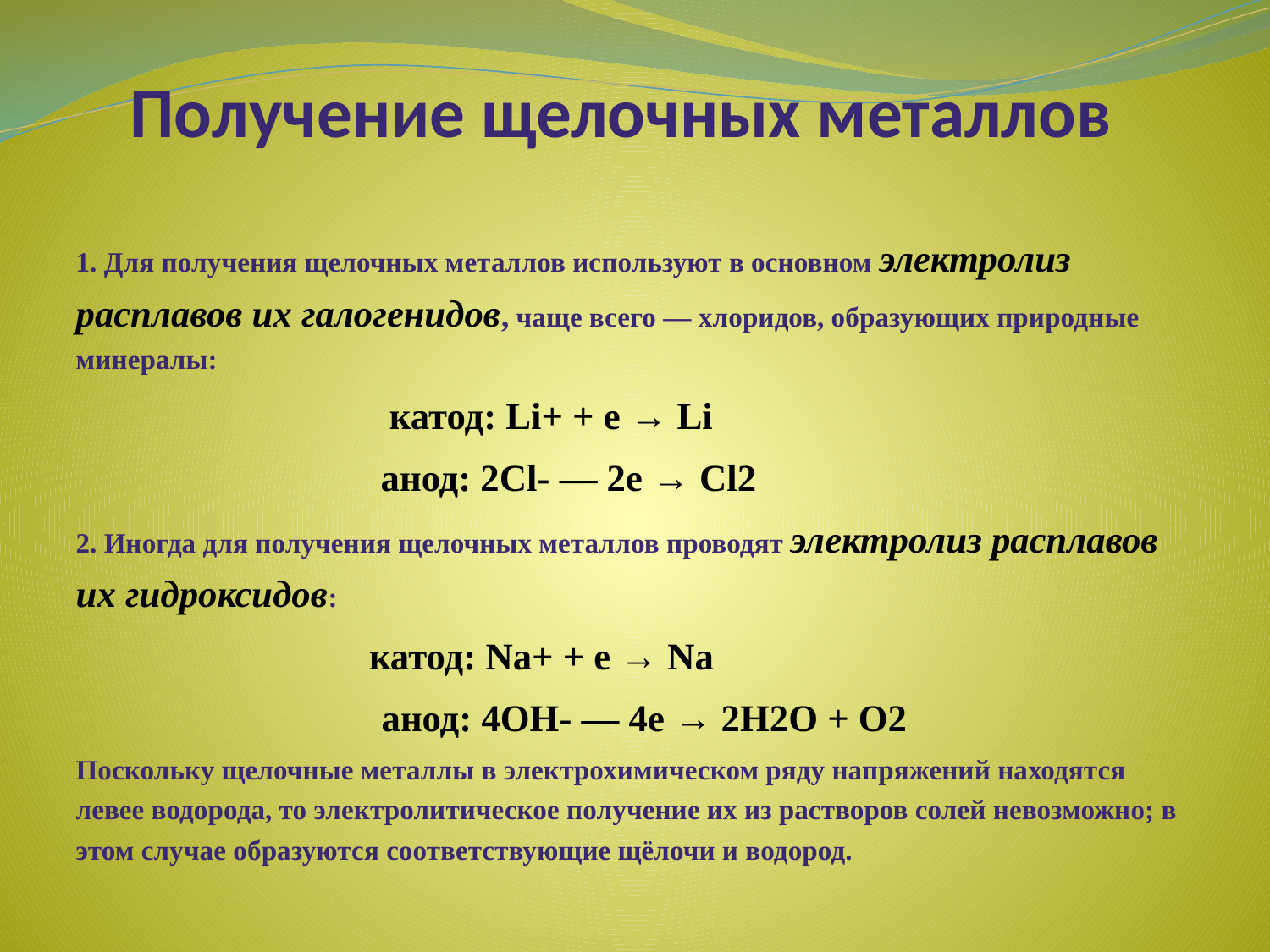

# Получение щелочных металлов

1. Для получения щелочных металлов используют в основном электролиз расплавов их галогенидов, чаще всего — хлоридов, образующих природные минералы:
                                       катод: Li+ + e → Li
                                анод: 2Cl- — 2e → Cl2
2. Иногда для получения щелочных металлов проводят электролиз расплавов их гидроксидов:
                                          катод: Na+ + e → Na
                                      анод: 4OH- — 4e → 2H2O + O2
Поскольку щелочные металлы в электрохимическом ряду напряжений находятся левее водорода, то электролитическое получение их из растворов солей невозможно; в этом случае образуются соответствующие щёлочи и водород.